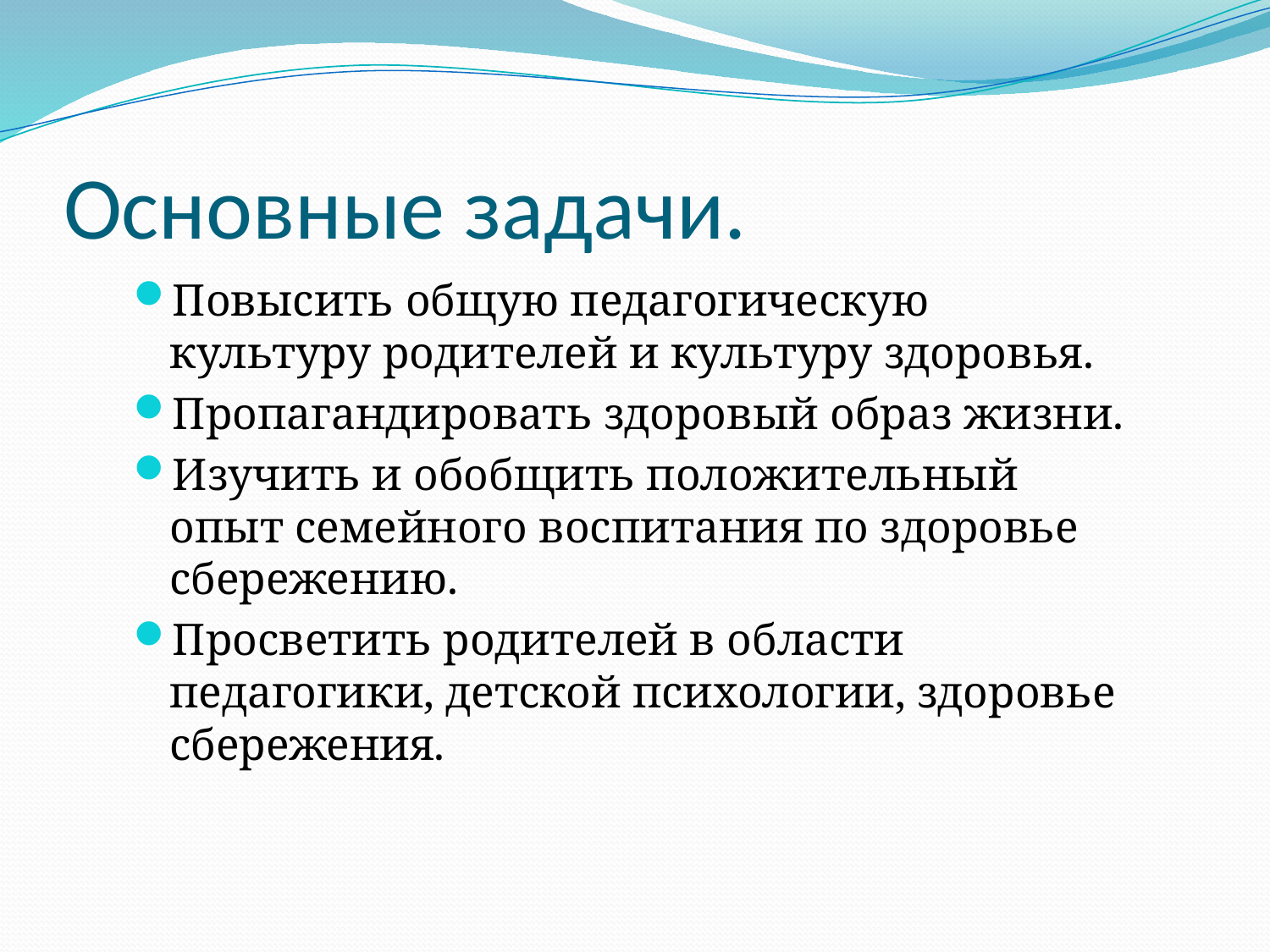

# Основные задачи.
Повысить общую педагогическую культуру родителей и культуру здоровья.
Пропагандировать здоровый образ жизни.
Изучить и обобщить положительный опыт семейного воспитания по здоровье сбережению.
Просветить родителей в области педагогики, детской психологии, здоровье сбережения.